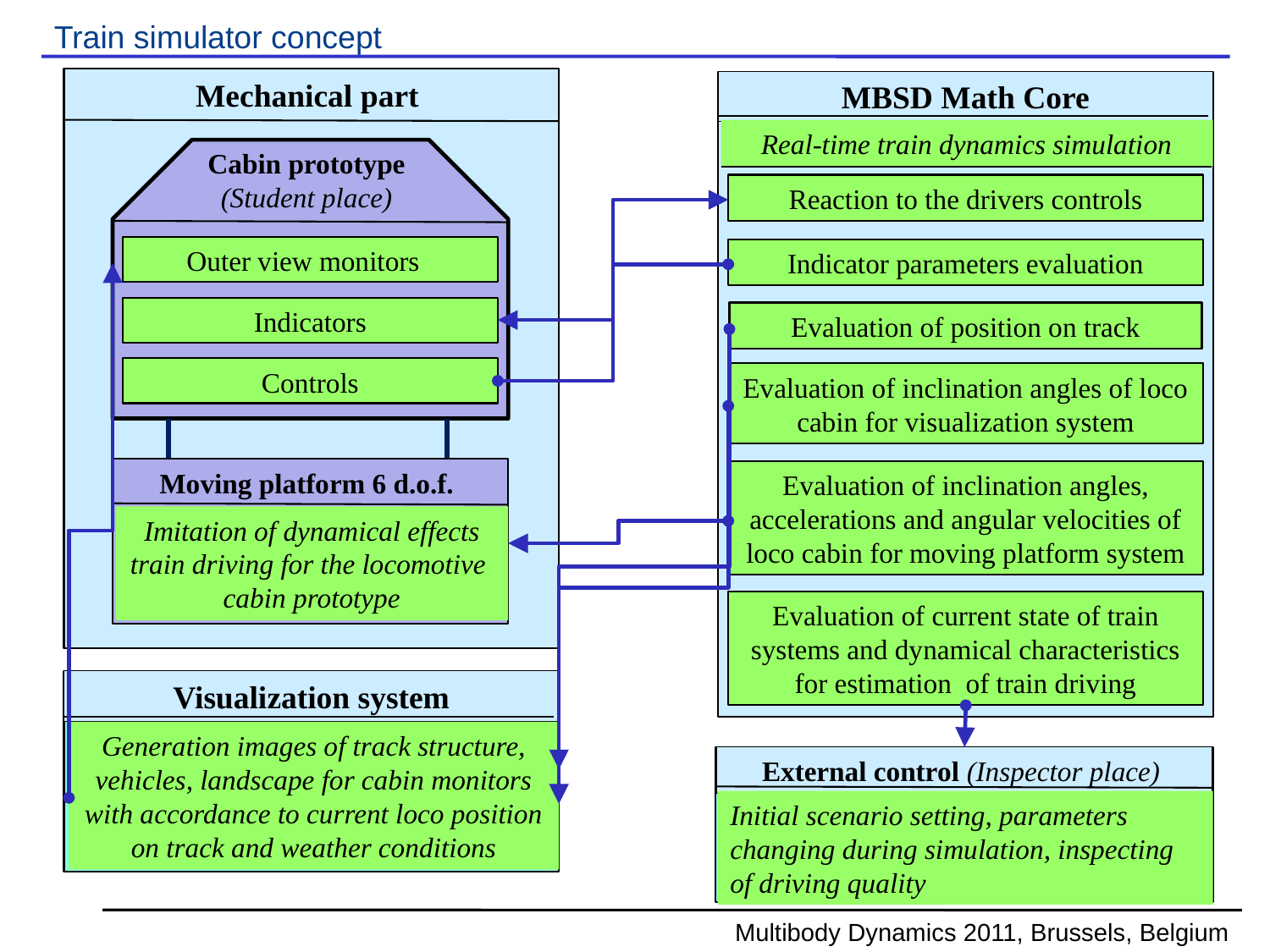

# Train simulator concept

Mechanical part

Cabin prototype
(Student place)
Outer view monitors
Indicators
Controls
Moving platform 6 d.o.f.

Imitation of dynamical effects train driving for the locomotive  cabin prototype
MBSD Math Core

Real-time train dynamics simulation
Evaluation of position on track
Evaluation of inclination angles of loco cabin for visualization system
Evaluation of inclination angles, accelerations and angular velocities of loco cabin for moving platform system
Evaluation of current state of train systems and dynamical characteristics for estimation  of train driving
Reaction to the drivers controls
Indicator parameters evaluation
Visualization system

Generation images of track structure, vehicles, landscape for cabin monitors with accordance to current loco position on track and weather conditions

External control (Inspector place)
Initial scenario setting, parameters changing during simulation, inspecting of driving quality